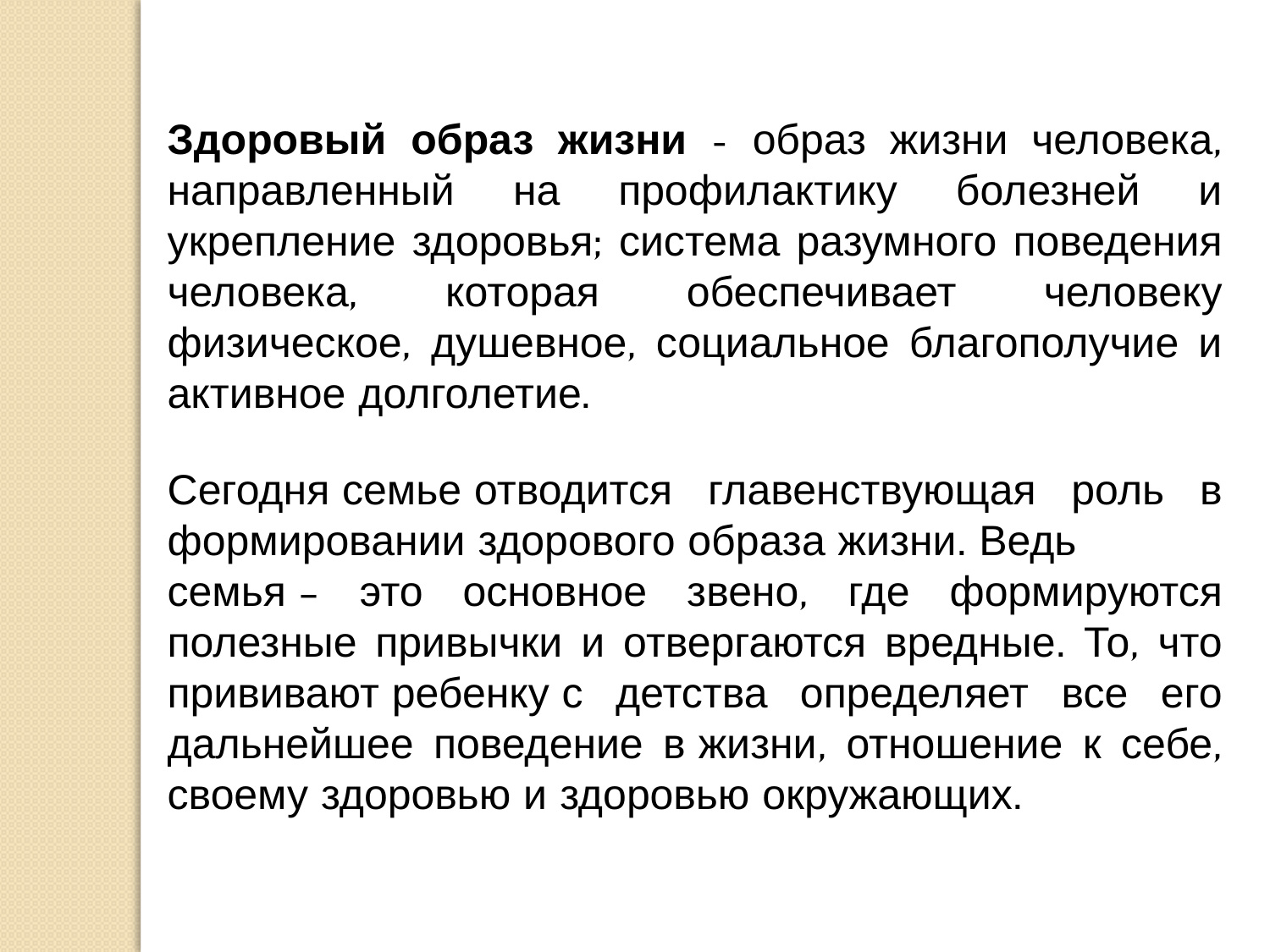

Здоровый образ жизни - образ жизни человека, направленный на профилактику болезней и укрепление здоровья; система разумного поведения человека, которая обеспечивает человеку физическое, душевное, социальное благополучие и активное долголетие.

Сегодня семье отводится главенствующая роль в формировании здорового образа жизни. Ведь семья – это основное звено, где формируются полезные привычки и отвергаются вредные. То, что прививают ребенку с детства определяет все его дальнейшее поведение в жизни, отношение к себе, своему здоровью и здоровью окружающих.